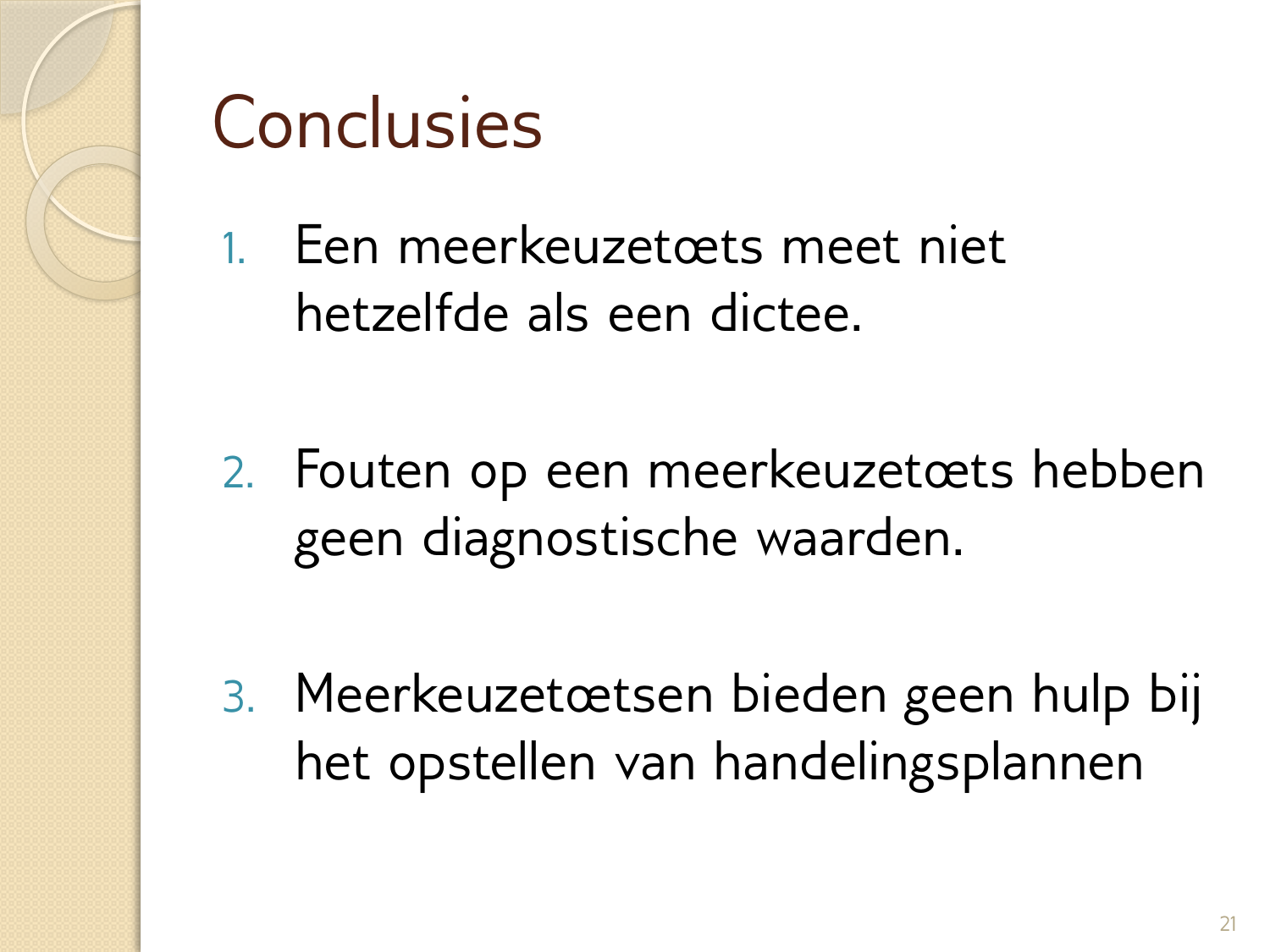

# Conclusies
Een meerkeuzetoets meet niet hetzelfde als een dictee.

Fouten op een meerkeuzetoets hebben geen diagnostische waarden.

Meerkeuzetoetsen bieden geen hulp bij het opstellen van handelingsplannen
21